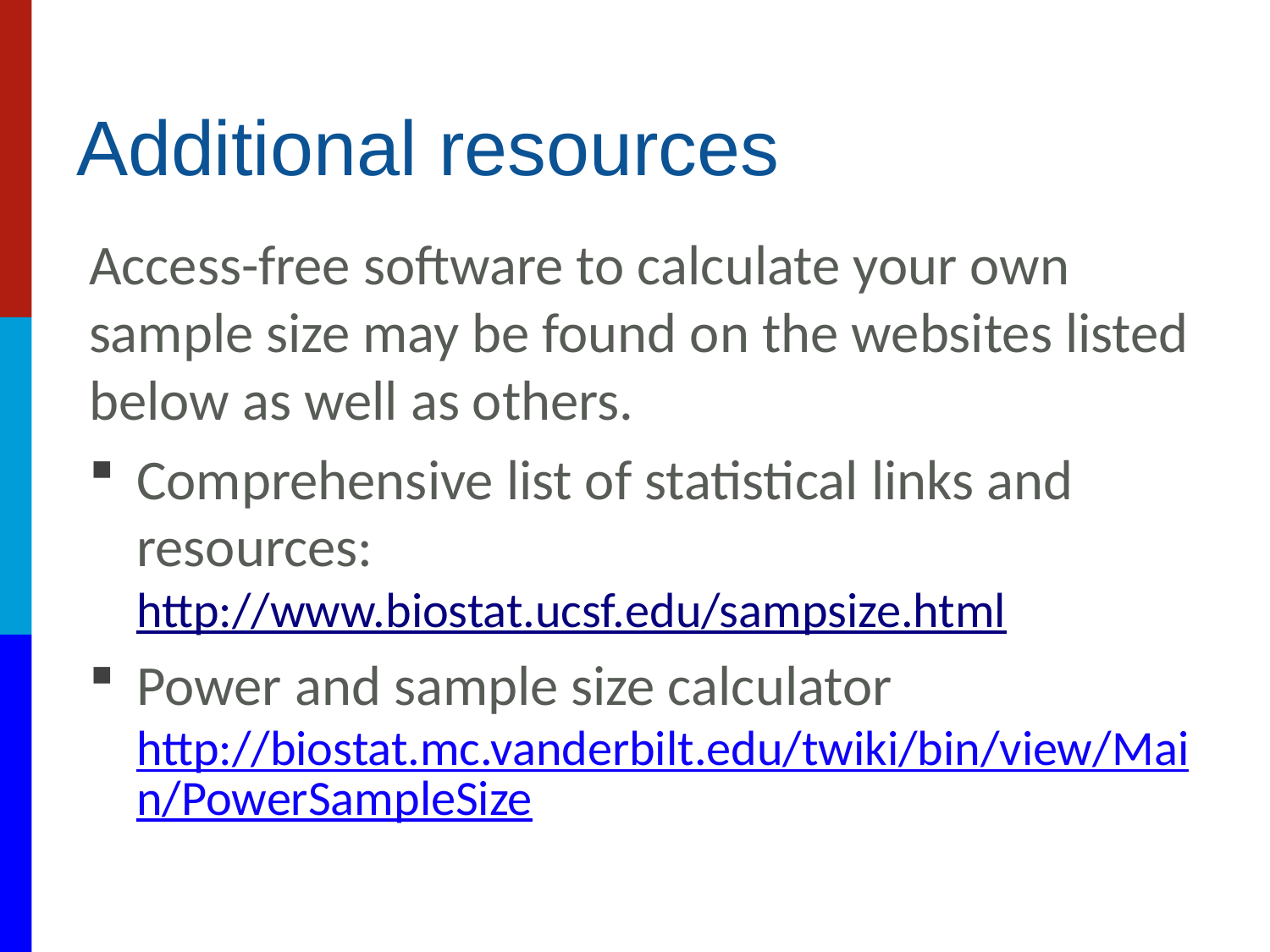

# Additional resources
Access-free software to calculate your own sample size may be found on the websites listed below as well as others.
Comprehensive list of statistical links and resources: http://www.biostat.ucsf.edu/sampsize.html
Power and sample size calculator http://biostat.mc.vanderbilt.edu/twiki/bin/view/Main/PowerSampleSize